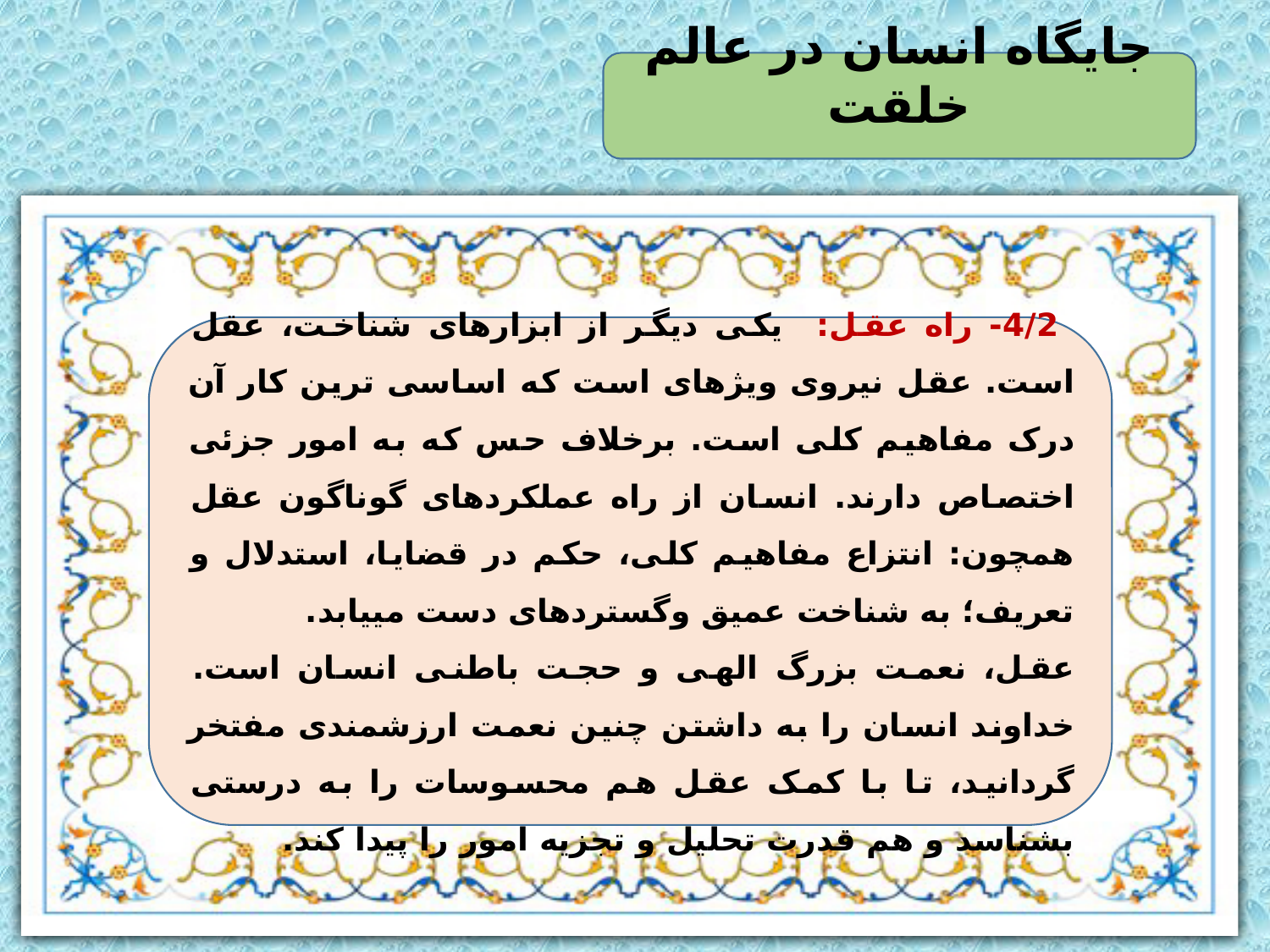

جایگاه انسان در عالم خلقت

 4/2- راه عقل:  یکی دیگر از ابزارهای شناخت، عقل است. عقل نیروی ویژهای است که اساسی ترین کار آن درک مفاهیم کلی است. برخلاف حس که به امور جزئی اختصاص دارند. انسان از راه عملکردهای گوناگون عقل همچون: انتزاع مفاهیم کلی، حکم در قضایا، استدلال و تعریف؛ به شناخت عمیق وگستردهای دست مییابد.
عقل، نعمت بزرگ الهی و حجت باطنی انسان است. خداوند انسان را به داشتن چنین نعمت ارزشمندی مفتخر گردانید، تا با کمک عقل هم محسوسات را به درستی بشناسد و هم قدرت تحلیل و تجزیه امور را پیدا کند.